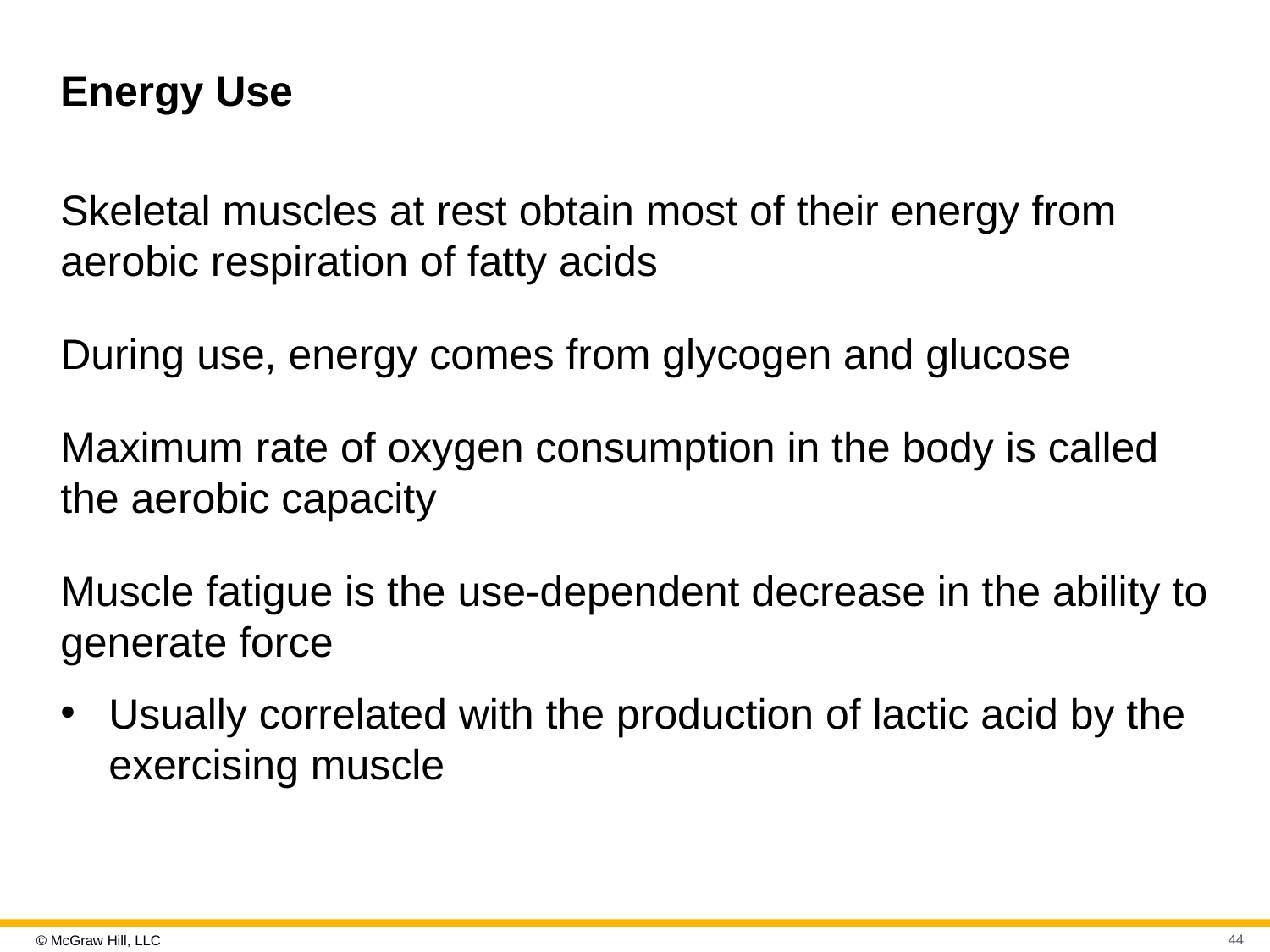

# Energy Use
Skeletal muscles at rest obtain most of their energy from aerobic respiration of fatty acids
During use, energy comes from glycogen and glucose
Maximum rate of oxygen consumption in the body is called the aerobic capacity
Muscle fatigue is the use-dependent decrease in the ability to generate force
Usually correlated with the production of lactic acid by the exercising muscle
44